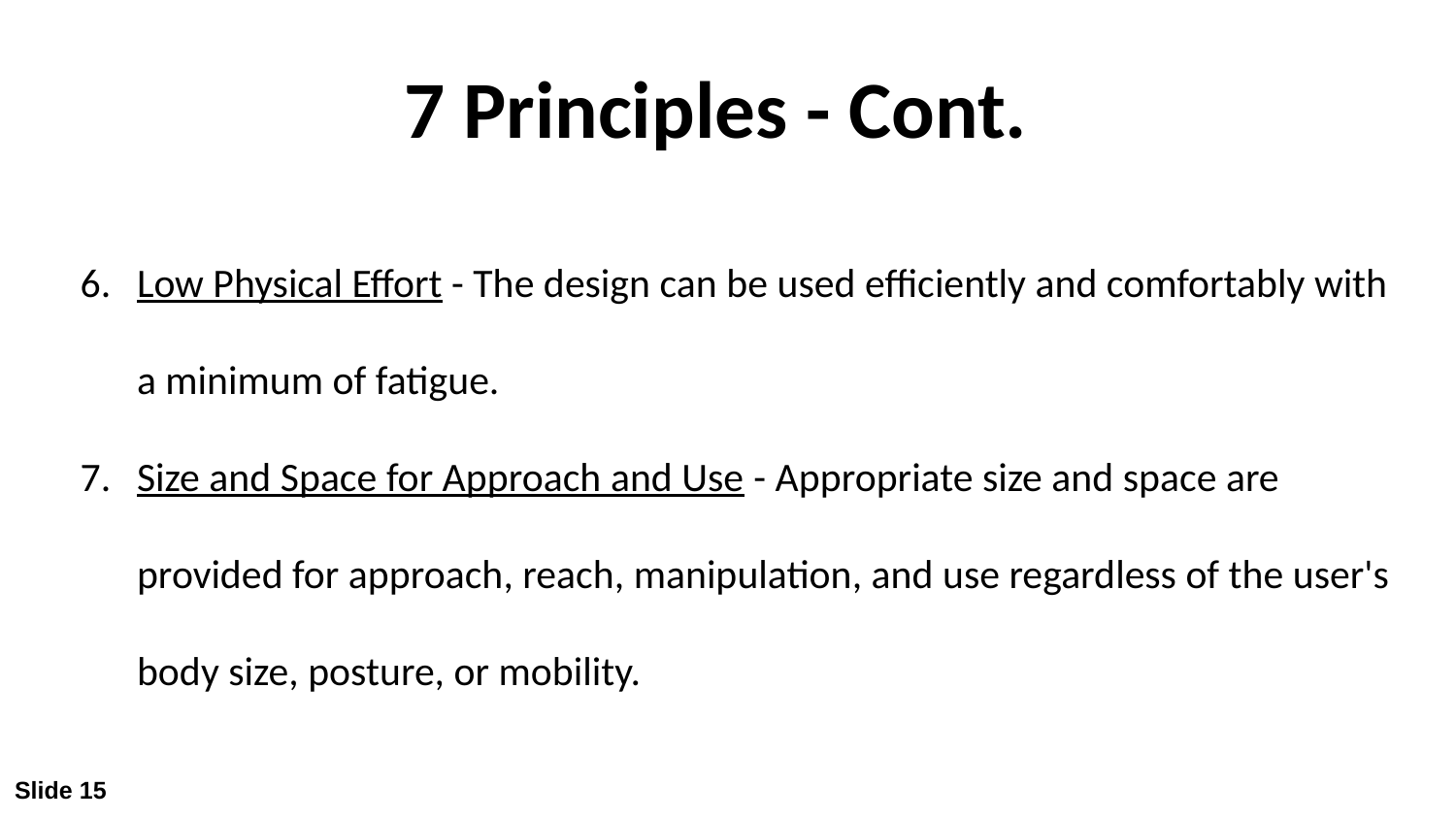

# 7 Principles - Cont.
Low Physical Effort - The design can be used efficiently and comfortably with a minimum of fatigue.
Size and Space for Approach and Use - Appropriate size and space are provided for approach, reach, manipulation, and use regardless of the user's body size, posture, or mobility.
Slide 15